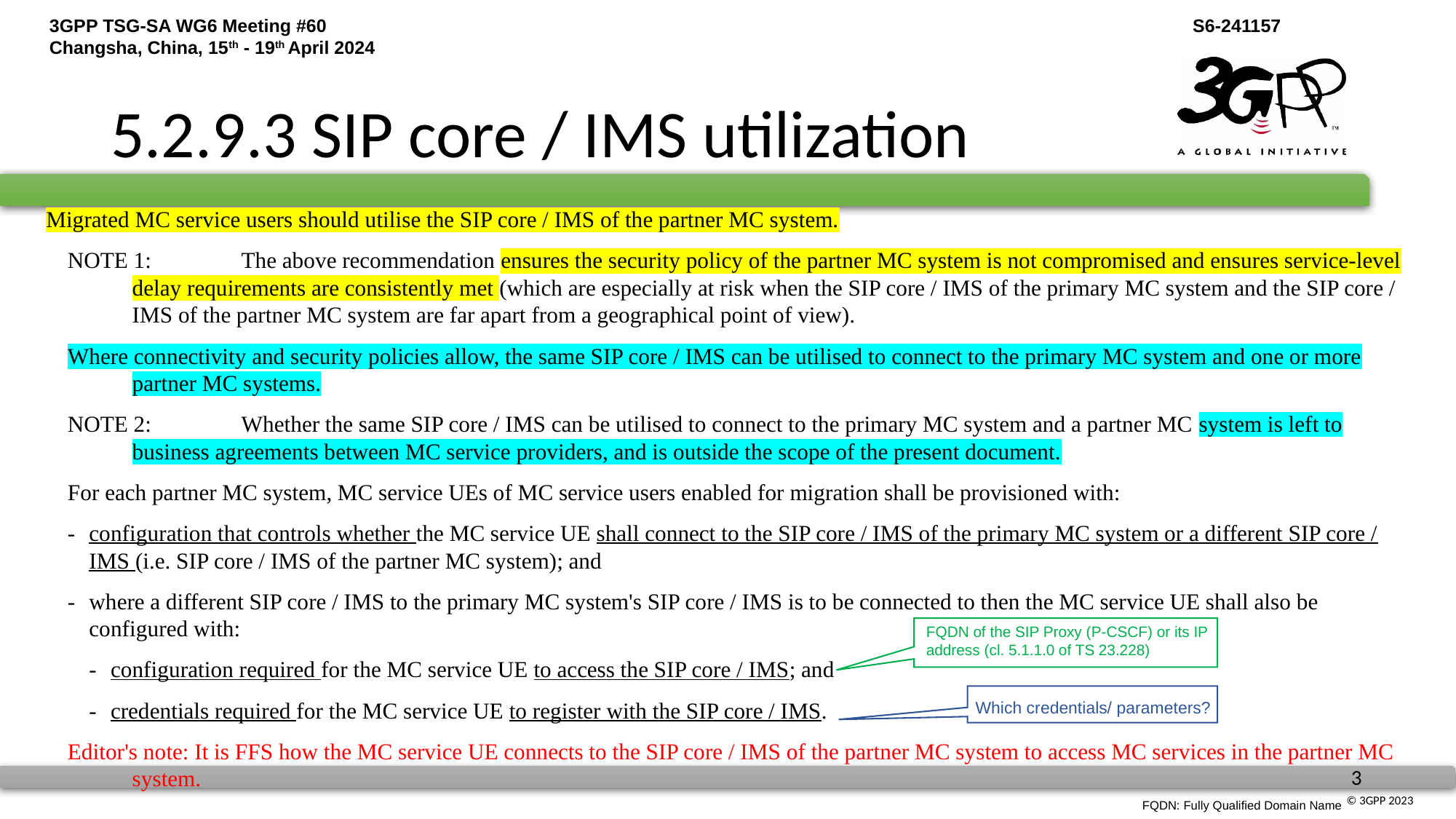

# 5.2.9.3 SIP core / IMS utilization
Migrated MC service users should utilise the SIP core / IMS of the partner MC system.
NOTE 1:	The above recommendation ensures the security policy of the partner MC system is not compromised and ensures service‑level delay requirements are consistently met (which are especially at risk when the SIP core / IMS of the primary MC system and the SIP core / IMS of the partner MC system are far apart from a geographical point of view).
Where connectivity and security policies allow, the same SIP core / IMS can be utilised to connect to the primary MC system and one or more partner MC systems.
NOTE 2:	Whether the same SIP core / IMS can be utilised to connect to the primary MC system and a partner MC system is left to business agreements between MC service providers, and is outside the scope of the present document.
For each partner MC system, MC service UEs of MC service users enabled for migration shall be provisioned with:
-	configuration that controls whether the MC service UE shall connect to the SIP core / IMS of the primary MC system or a different SIP core / IMS (i.e. SIP core / IMS of the partner MC system); and
-	where a different SIP core / IMS to the primary MC system's SIP core / IMS is to be connected to then the MC service UE shall also be configured with:
-	configuration required for the MC service UE to access the SIP core / IMS; and
-	credentials required for the MC service UE to register with the SIP core / IMS.
Editor's note: It is FFS how the MC service UE connects to the SIP core / IMS of the partner MC system to access MC services in the partner MC system.
FQDN of the SIP Proxy (P-CSCF) or its IP address (cl. 5.1.1.0 of TS 23.228)

Which credentials/ parameters?
FQDN: Fully Qualified Domain Name